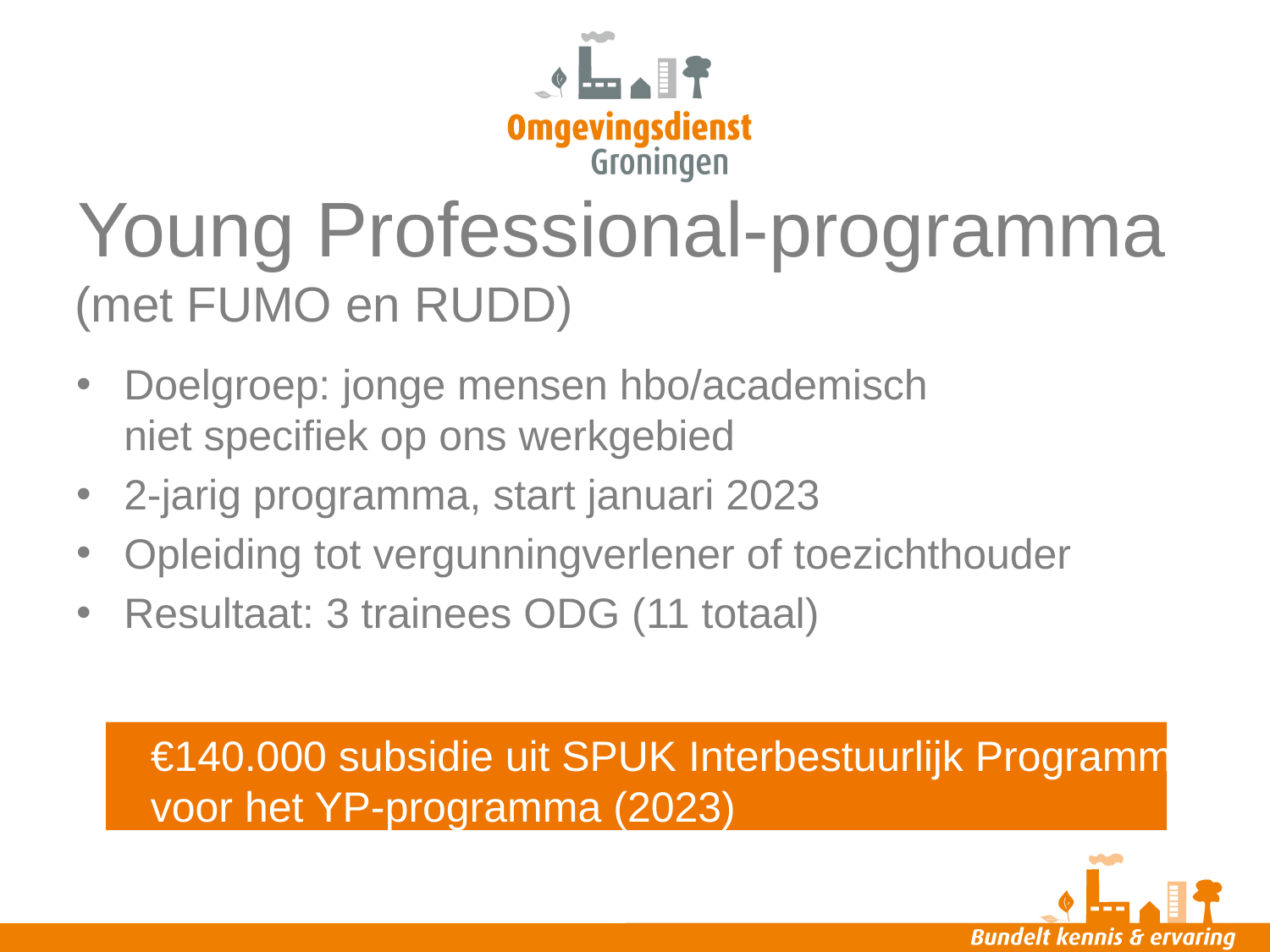

# Young Professional-programma
(met FUMO en RUDD)
Doelgroep: jonge mensen hbo/academisch
niet specifiek op ons werkgebied
2-jarig programma, start januari 2023
Opleiding tot vergunningverlener of toezichthouder
Resultaat: 3 trainees ODG (11 totaal)

€140.000 subsidie uit SPUK Interbestuurlijk Programma voor het YP-programma (2023)